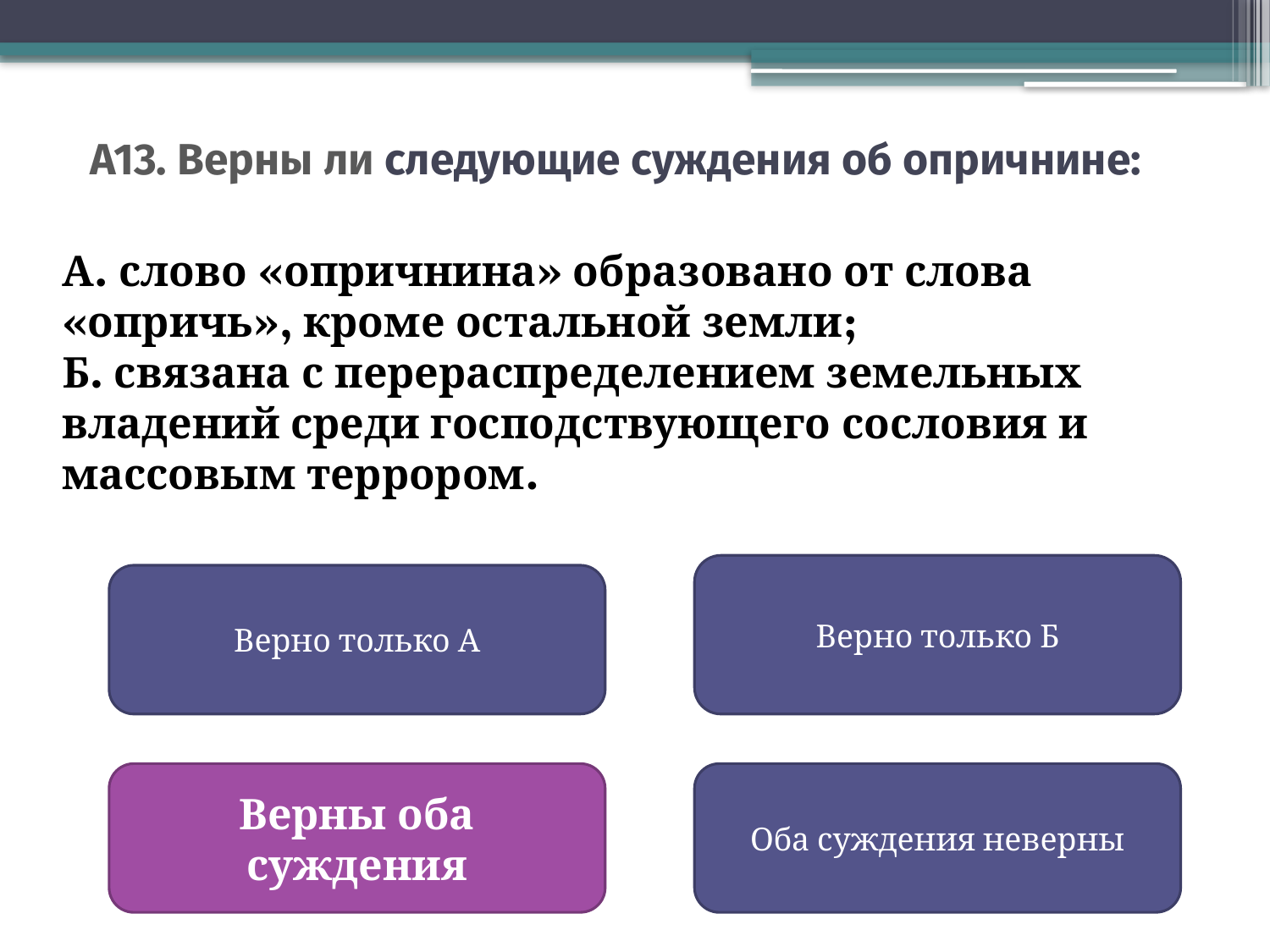

# А13. Верны ли следующие суждения об опричнине:
А. слово «опричнина» образовано от слова «опричь», кроме остальной земли;
Б. связана с перераспределением земельных владений среди господствующего сословия и массовым террором.
Верно только Б
Верно только А
Верны оба суждения
Оба суждения неверны